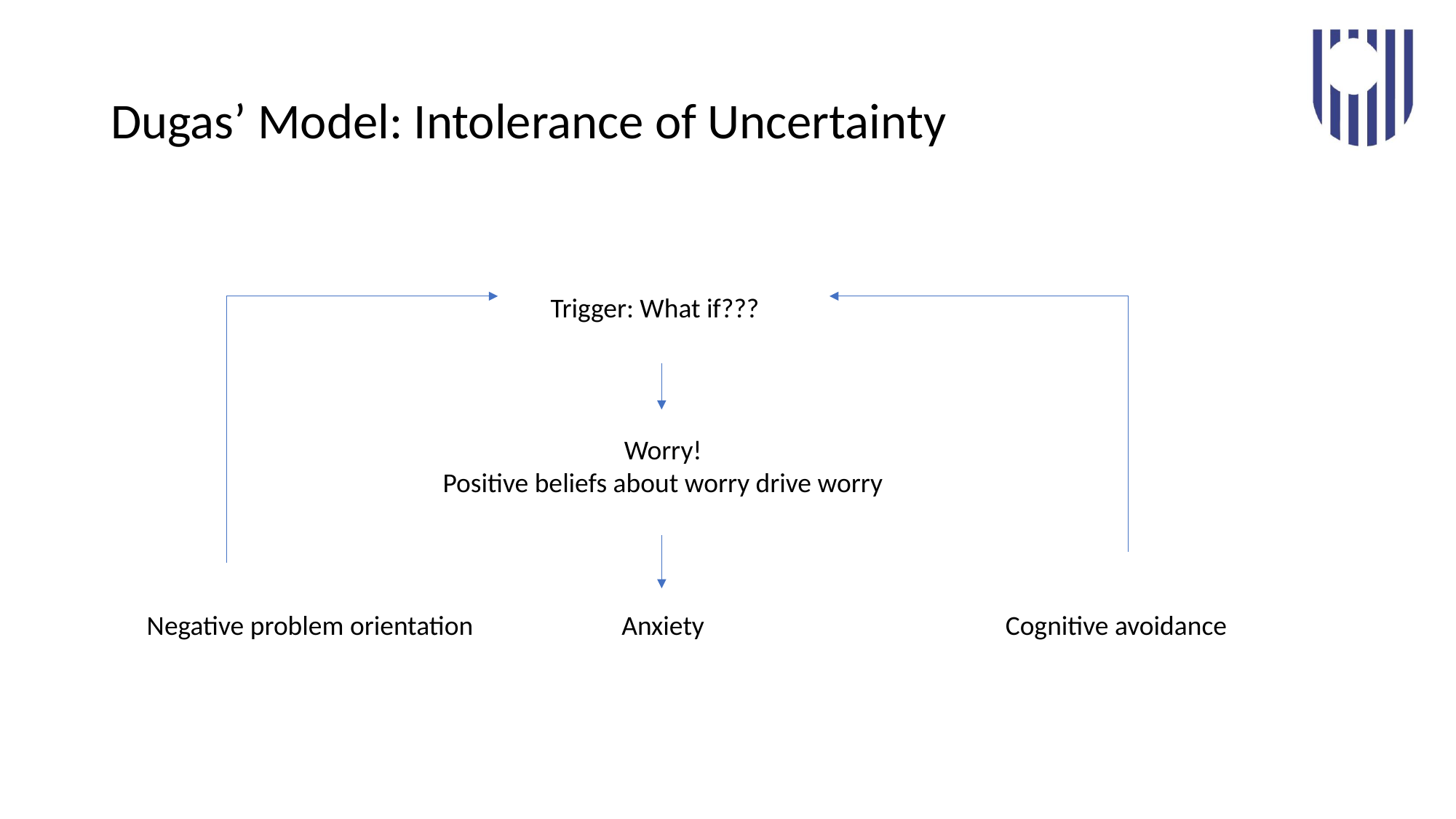

# Dugas’ Model: Intolerance of Uncertainty
Trigger: What if???
Worry!
Positive beliefs about worry drive worry
Negative problem orientation
Anxiety
Cognitive avoidance